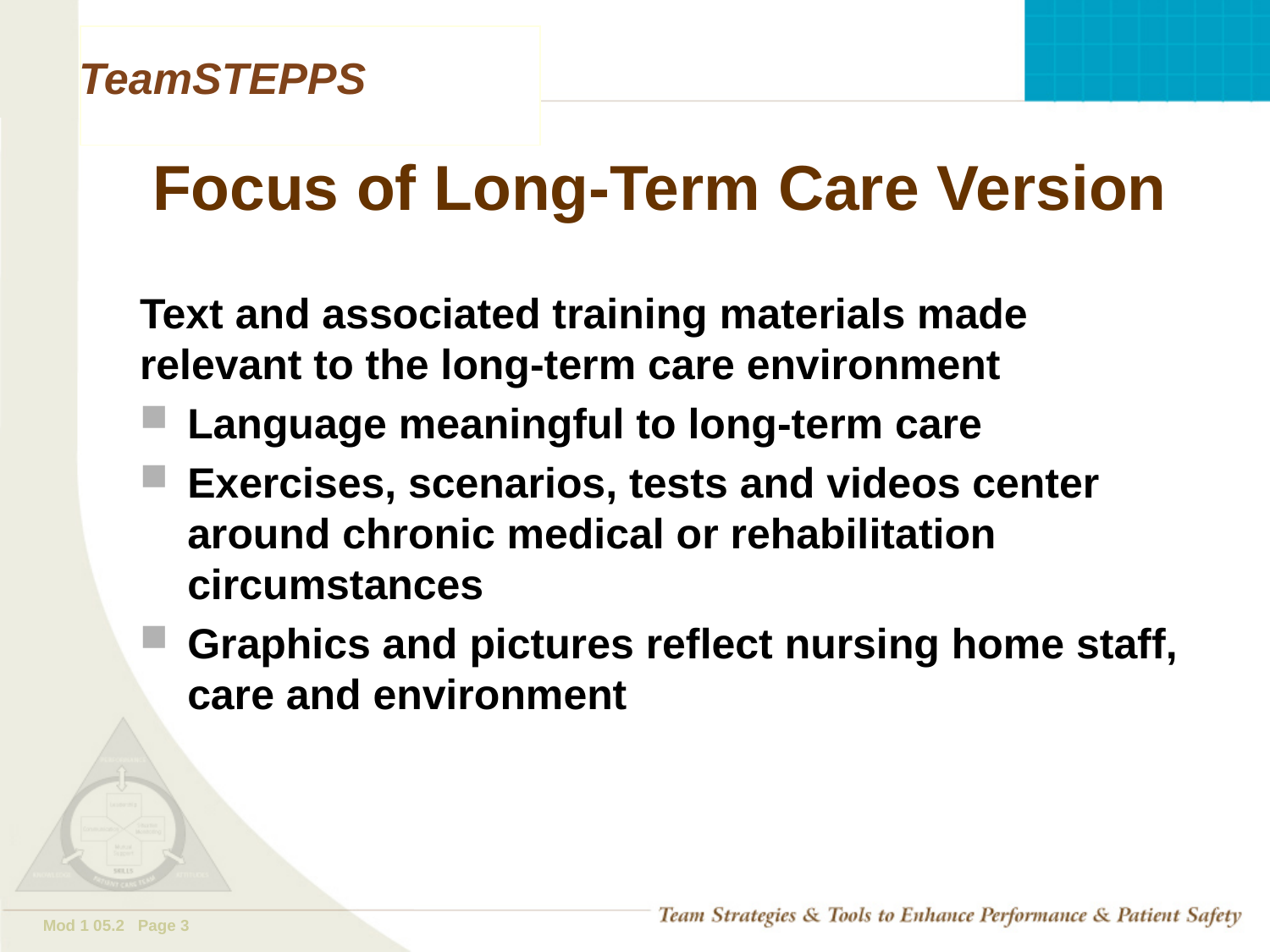

# Focus of Long-Term Care Version
Text and associated training materials made relevant to the long-term care environment
Language meaningful to long-term care
Exercises, scenarios, tests and videos center around chronic medical or rehabilitation circumstances
Graphics and pictures reflect nursing home staff, care and environment